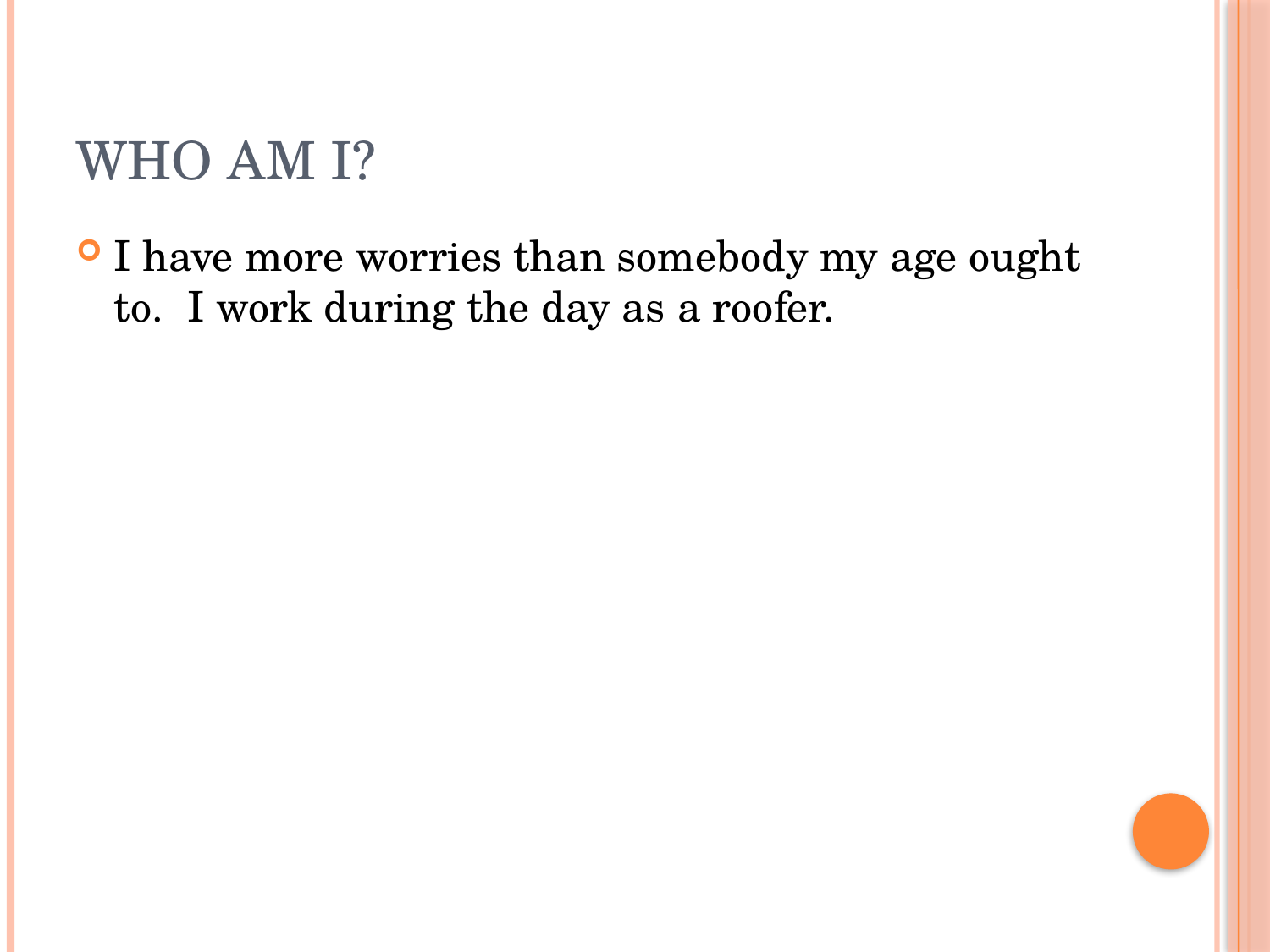

# Who Am I?
I have more worries than somebody my age ought to.  I work during the day as a roofer.